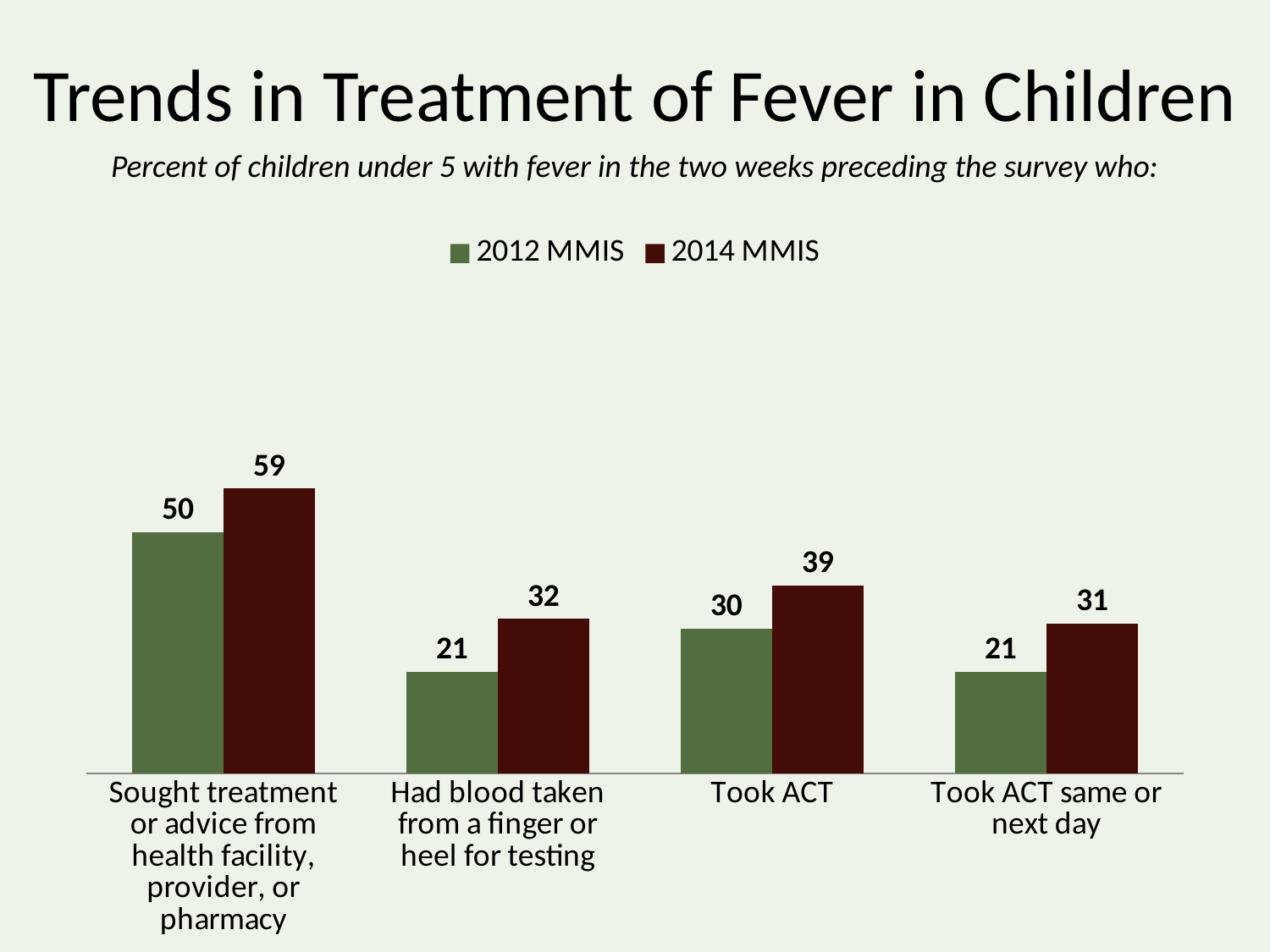

Trends in Treatment of Fever in Children
Percent of children under 5 with fever in the two weeks preceding the survey who:

### Chart

| Category | 2012 MMIS | 2014 MMIS |
|---|---|---|
| Sought treatment or advice from health facility, provider, or pharmacy | 50.0 | 59.0 |
| Had blood taken from a finger or heel for testing | 21.0 | 32.0 |
| Took ACT | 30.0 | 39.0 |
| Took ACT same or next day | 21.0 | 31.0 |